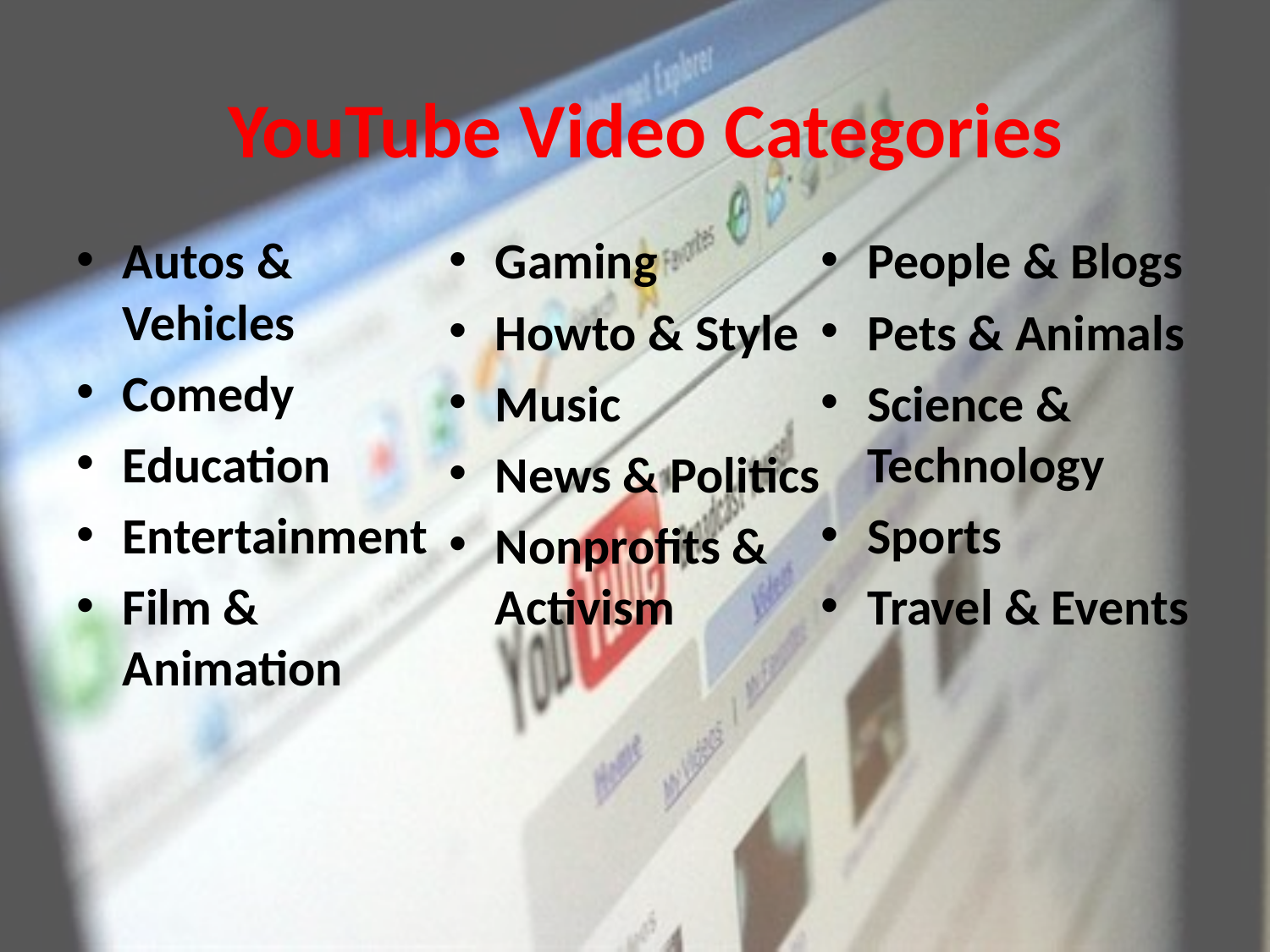

YouTube Video Categories
Autos & Vehicles
Comedy
Education
Entertainment
Film & Animation

Gaming
Howto & Style
Music
News & Politics
Nonprofits & Activism

People & Blogs
Pets & Animals
Science & Technology
Sports
Travel & Events